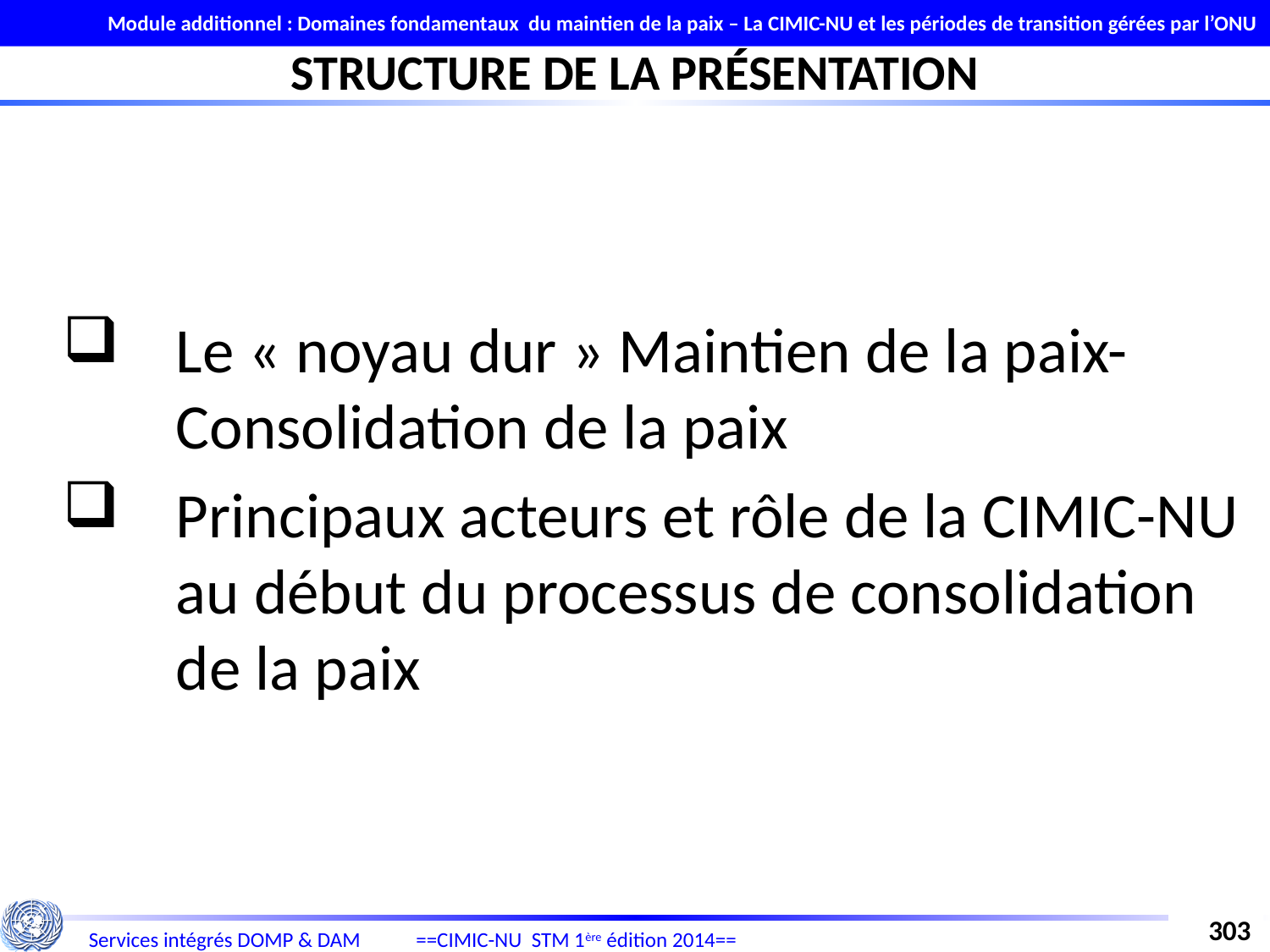

Module additionnel : Domaines fondamentaux  du maintien de la paix – La CIMIC-NU et les périodes de transition gérées par l’ONU
STRUCTURE DE LA PRÉSENTATION
Le « noyau dur » Maintien de la paix-Consolidation de la paix
Principaux acteurs et rôle de la CIMIC-NU au début du processus de consolidation de la paix
303
303
==CIMIC-NU  STM 1ère édition 2014==
Services intégrés DOMP & DAM